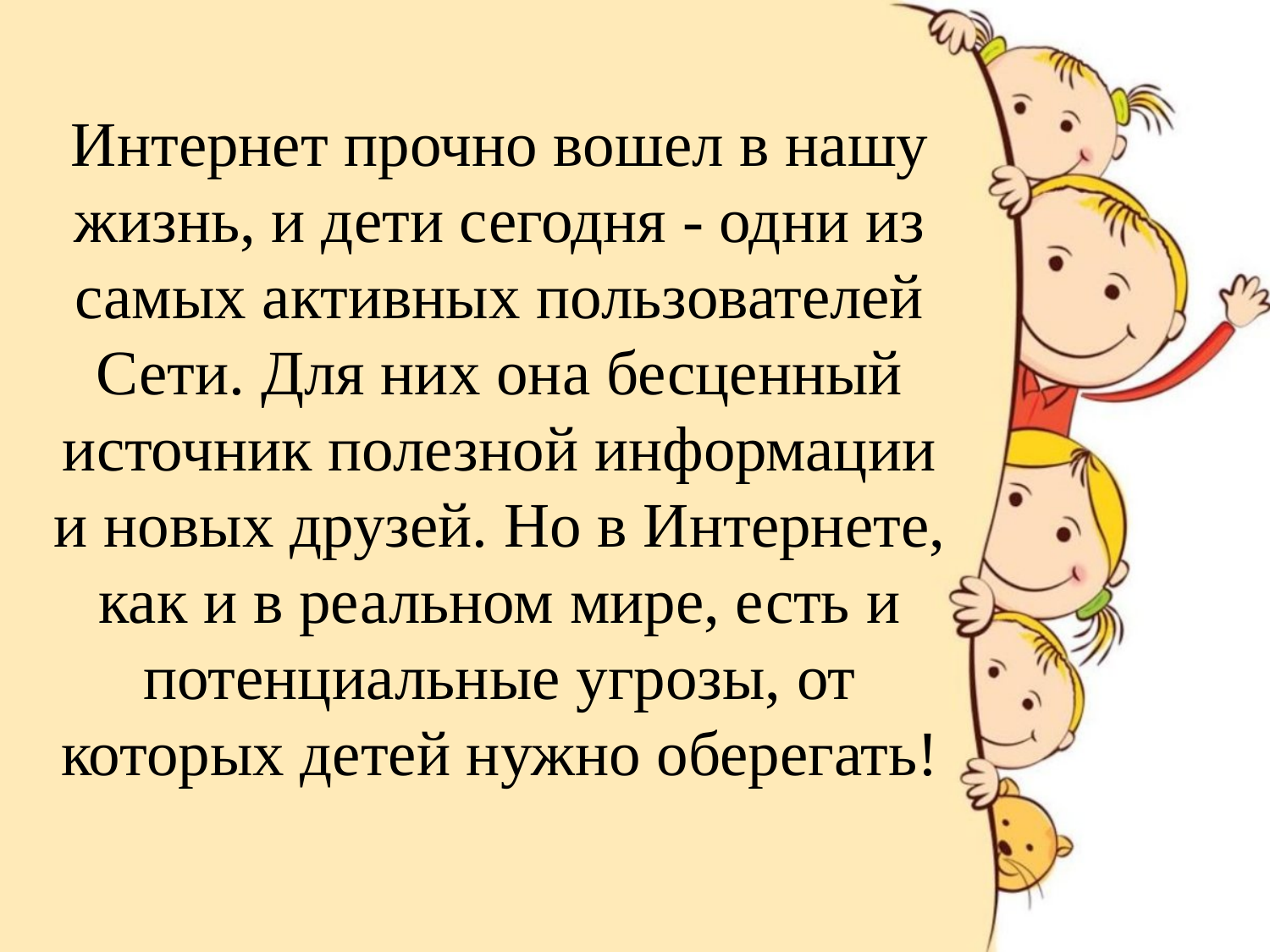

Интернет прочно вошел в нашу жизнь, и дети сегодня - одни из самых активных пользователей Сети. Для них она бесценный источник полезной информации и новых друзей. Но в Интернете, как и в реальном мире, есть и потенциальные угрозы, от которых детей нужно оберегать!